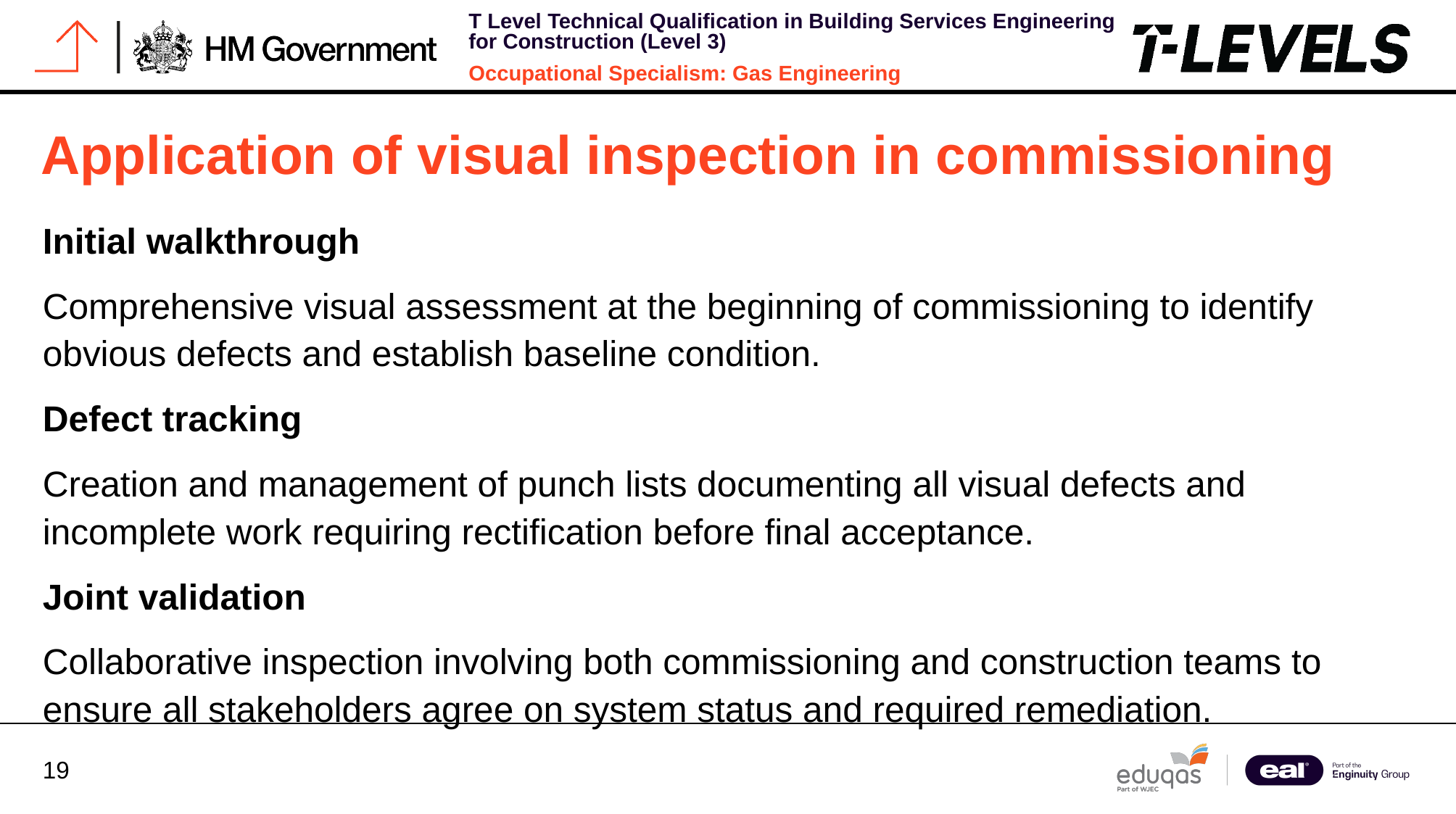

# Application of visual inspection in commissioning
Initial walkthrough
Comprehensive visual assessment at the beginning of commissioning to identify obvious defects and establish baseline condition.
Defect tracking
Creation and management of punch lists documenting all visual defects and incomplete work requiring rectification before final acceptance.
Joint validation
Collaborative inspection involving both commissioning and construction teams to ensure all stakeholders agree on system status and required remediation.